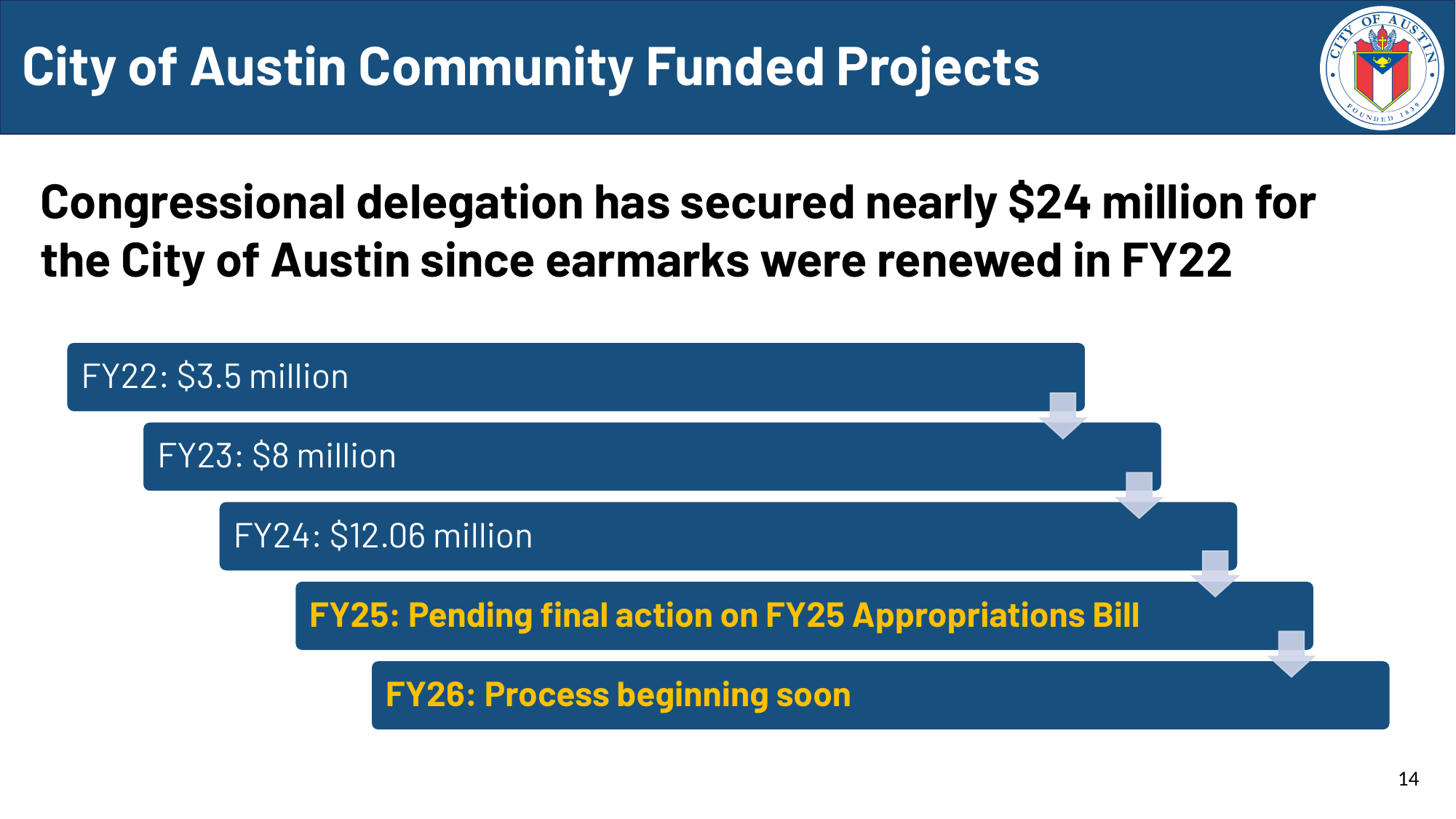

# City of Austin Community Funded Projects
Congressional delegation has secured nearly $24 million for the City of Austin since earmarks were renewed in FY22
FY22: $3.5 million
FY23: $8 million
FY24: $12.06 million
FY25: Pending final action on FY25 Appropriations Bill
FY26: Process beginning soon

14